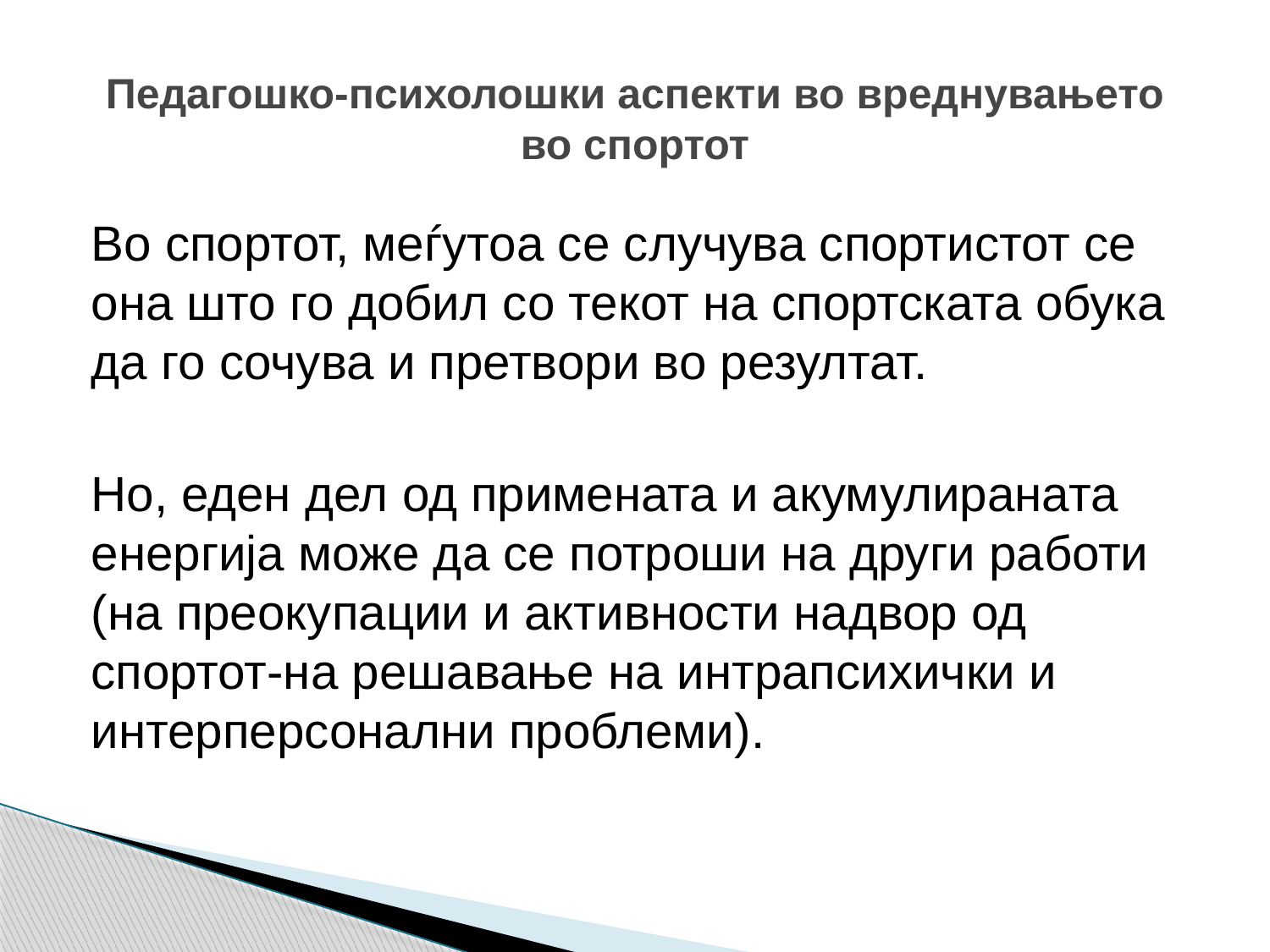

# Педагошко-психолошки аспекти во вреднувањето во спортот
Во спортот, меѓутоа се случува спортистот се она што го добил со текот на спортската обука да го сочува и претвори во резултат.

Но, еден дел од примената и акумулираната енергија може да се потроши на други работи (на преокупации и активности надвор од спортот-на решавање на интрапсихички и интерперсонални проблеми).